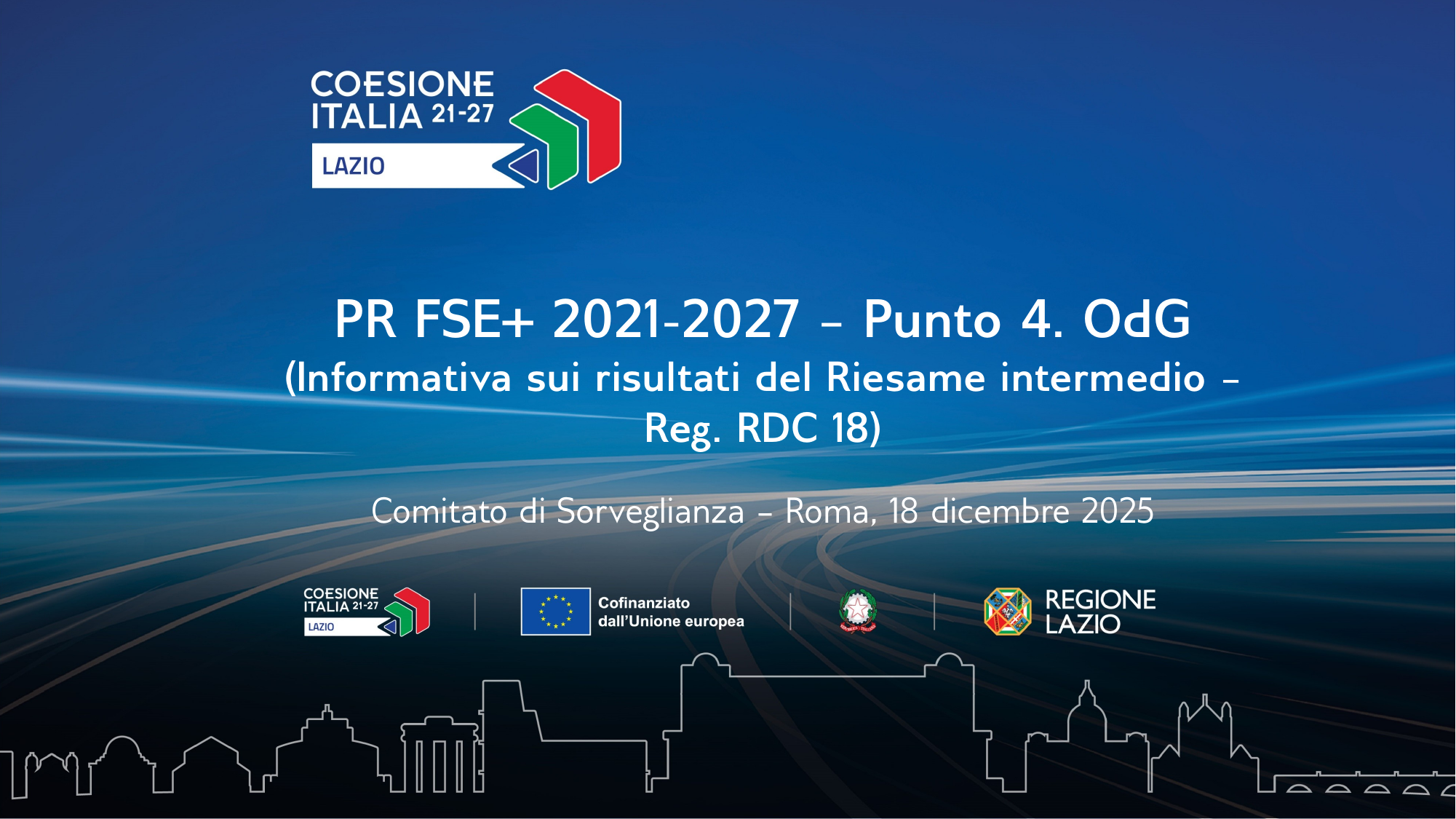

PR FSE+ 2021-2027 – Punto 4. OdG
(Informativa sui risultati del Riesame intermedio –
Reg. RDC 18)

Comitato di Sorveglianza – Roma, 18 dicembre 2025